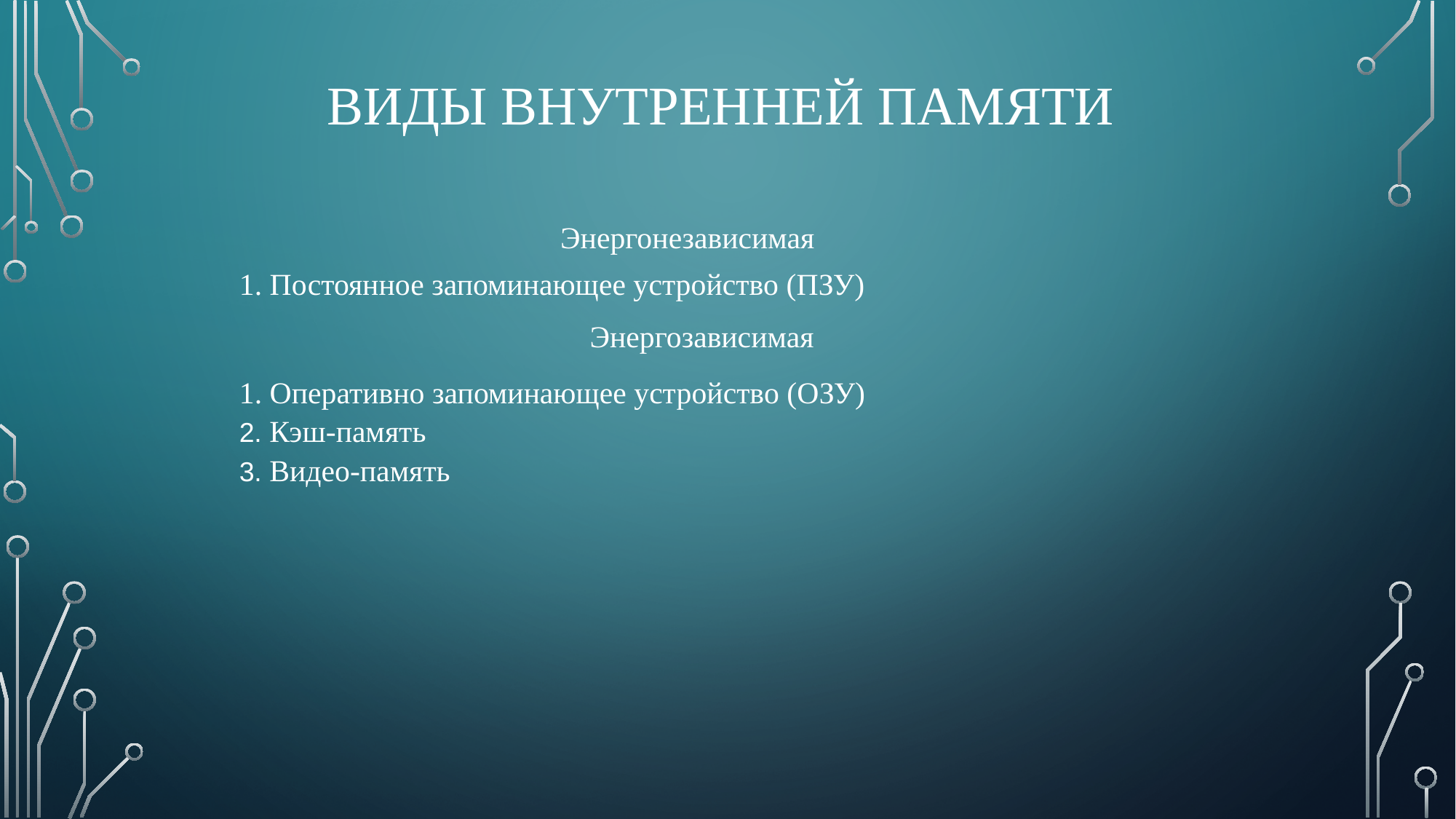

# Виды Внутренней памяти
Энергонезависимая
1. Постоянное запоминающее устройство (ПЗУ)
Энергозависимая
1. Оперативно запоминающее устройство (ОЗУ)
2. Кэш-память
3. Видео-память